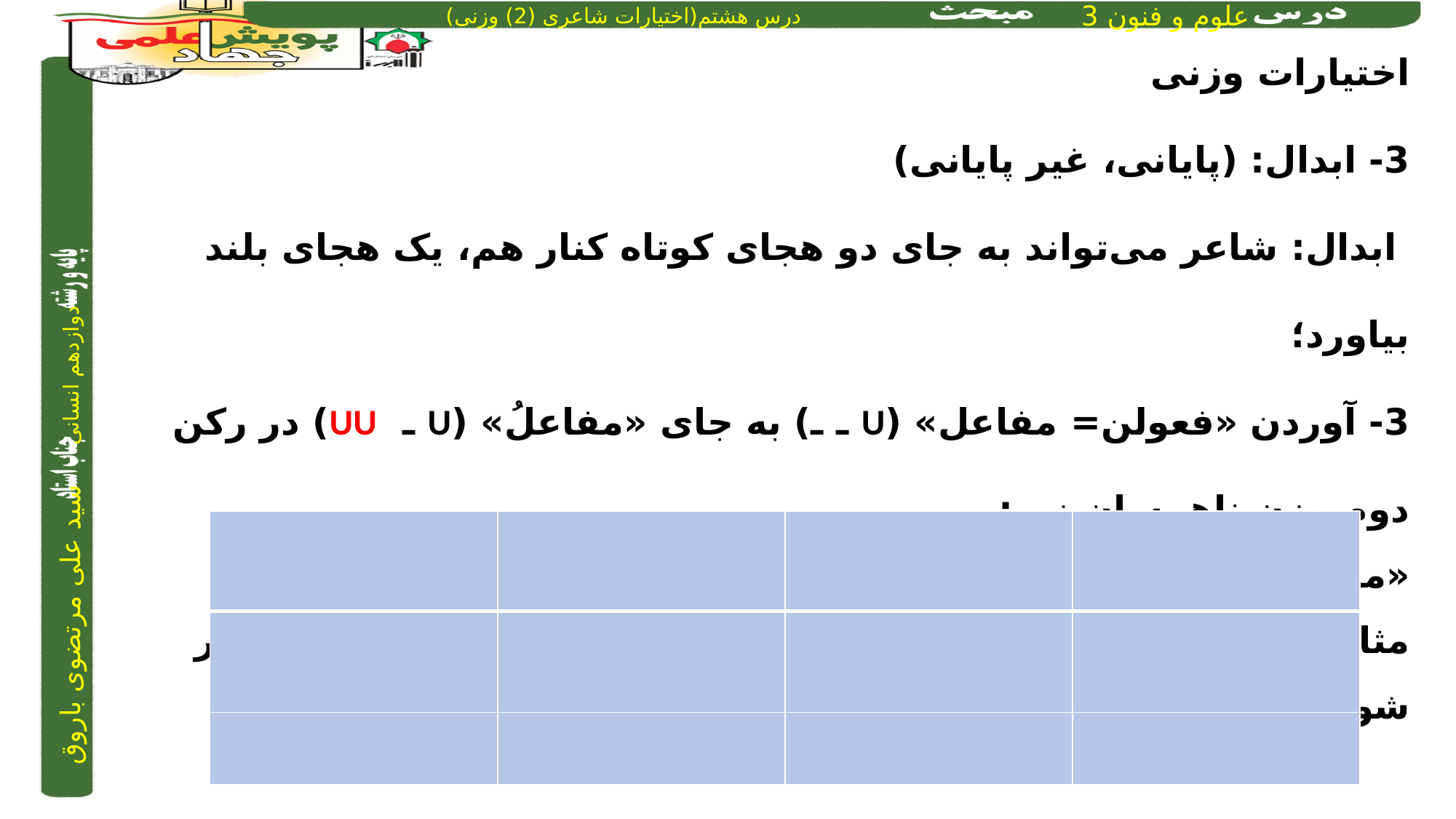

اختیارات وزنی
3- ابدال: (پایانی، غیر پایانی)
 ابدال: شاعر می‌تواند به جای دو هجای کوتاه کنار هم، یک هجای بلند بیاورد؛
3- آوردن «فعولن= مفاعل» (U ـ ـ) به جای «مفاعلُ» (U ـ  UU) در رکن دوم وزن ناهمسان زیر:
«مستفعلن مفاعلُ مستفعلن فعل»
مثال: ای بی‌خبر بکوش که صاحب‌خبر شوی		تا راهرو نباشی کی راهبر شوی
|  |  |  |  |
| --- | --- | --- | --- |
|  |  |  |  |
|  |  |  |  |